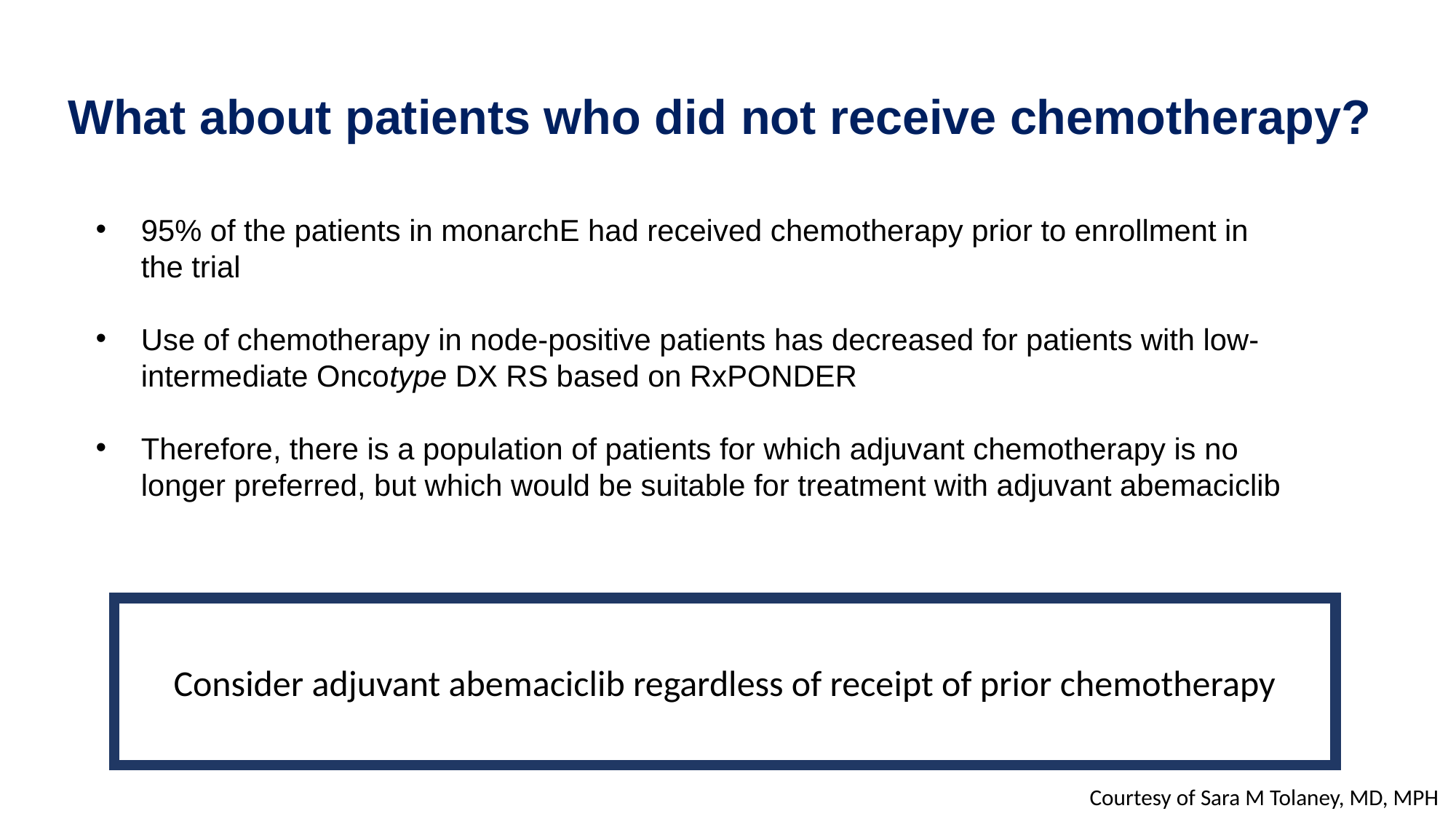

# What about patients who did not receive chemotherapy?
95% of the patients in monarchE had received chemotherapy prior to enrollment in the trial

Use of chemotherapy in node-positive patients has decreased for patients with low-intermediate Oncotype DX RS based on RxPONDER

Therefore, there is a population of patients for which adjuvant chemotherapy is no longer preferred, but which would be suitable for treatment with adjuvant abemaciclib

Consider adjuvant abemaciclib regardless of receipt of prior chemotherapy

Courtesy of Sara M Tolaney, MD, MPH